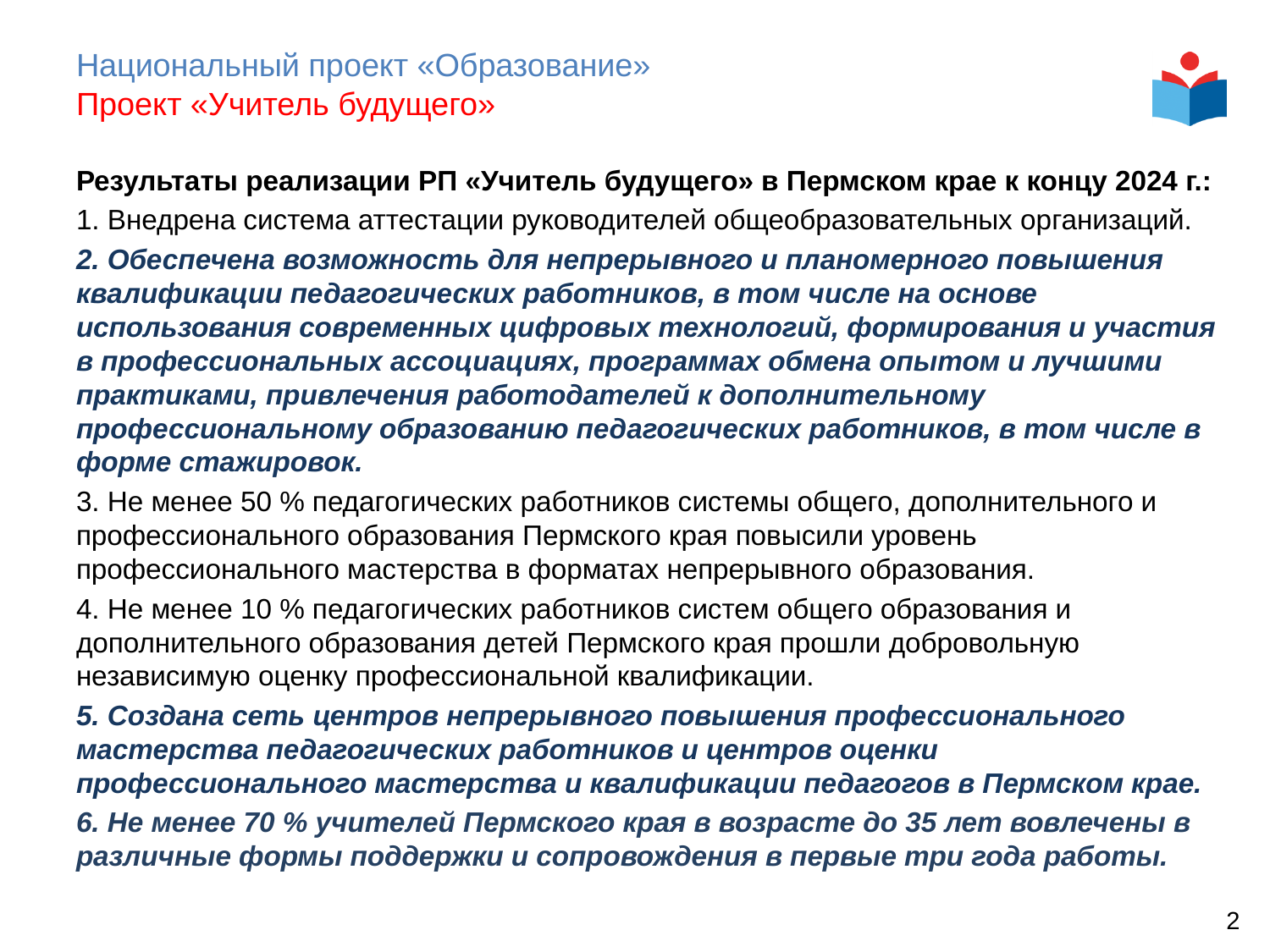

# Национальный проект «Образование» Проект «Учитель будущего»
Результаты реализации РП «Учитель будущего» в Пермском крае к концу 2024 г.:
1. Внедрена система аттестации руководителей общеобразовательных организаций.
2. Обеспечена возможность для непрерывного и планомерного повышения квалификации педагогических работников, в том числе на основе использования современных цифровых технологий, формирования и участия в профессиональных ассоциациях, программах обмена опытом и лучшими практиками, привлечения работодателей к дополнительному профессиональному образованию педагогических работников, в том числе в форме стажировок.
3. Не менее 50 % педагогических работников системы общего, дополнительного и профессионального образования Пермского края повысили уровень профессионального мастерства в форматах непрерывного образования.
4. Не менее 10 % педагогических работников систем общего образования и дополнительного образования детей Пермского края прошли добровольную независимую оценку профессиональной квалификации.
5. Создана сеть центров непрерывного повышения профессионального мастерства педагогических работников и центров оценки профессионального мастерства и квалификации педагогов в Пермском крае.
6. Не менее 70 % учителей Пермского края в возрасте до 35 лет вовлечены в различные формы поддержки и сопровождения в первые три года работы.